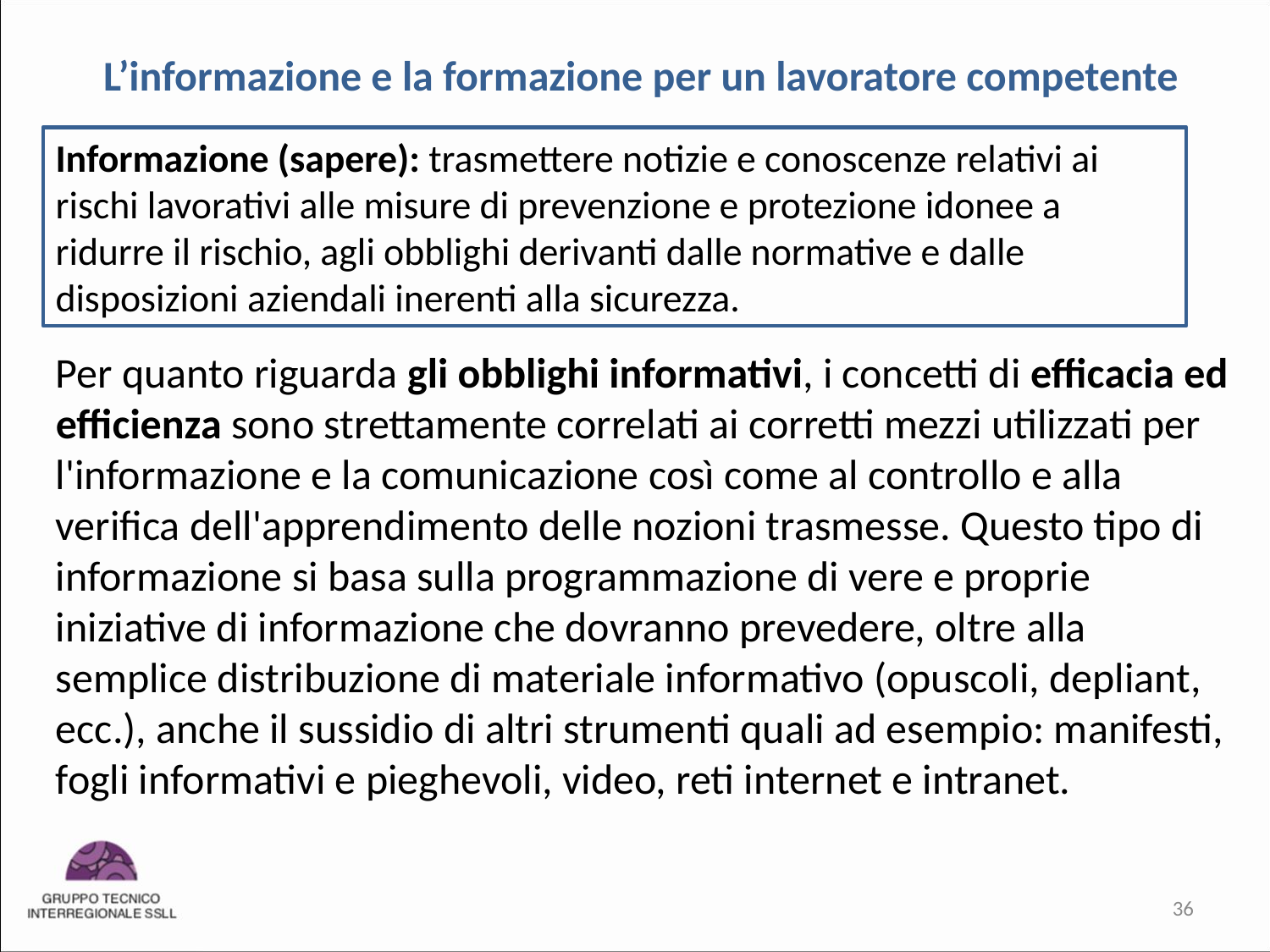

L’informazione e la formazione per un lavoratore competente
Informazione (sapere): trasmettere notizie e conoscenze relativi ai rischi lavorativi alle misure di prevenzione e protezione idonee a ridurre il rischio, agli obblighi derivanti dalle normative e dalle disposizioni aziendali inerenti alla sicurezza.
Per quanto riguarda gli obblighi informativi, i concetti di efficacia ed efficienza sono strettamente correlati ai corretti mezzi utilizzati per l'informazione e la comunicazione così come al controllo e alla verifica dell'apprendimento delle nozioni trasmesse. Questo tipo di informazione si basa sulla programmazione di vere e proprie iniziative di informazione che dovranno prevedere, oltre alla semplice distribuzione di materiale informativo (opuscoli, depliant, ecc.), anche il sussidio di altri strumenti quali ad esempio: manifesti, fogli informativi e pieghevoli, video, reti internet e intranet.
36